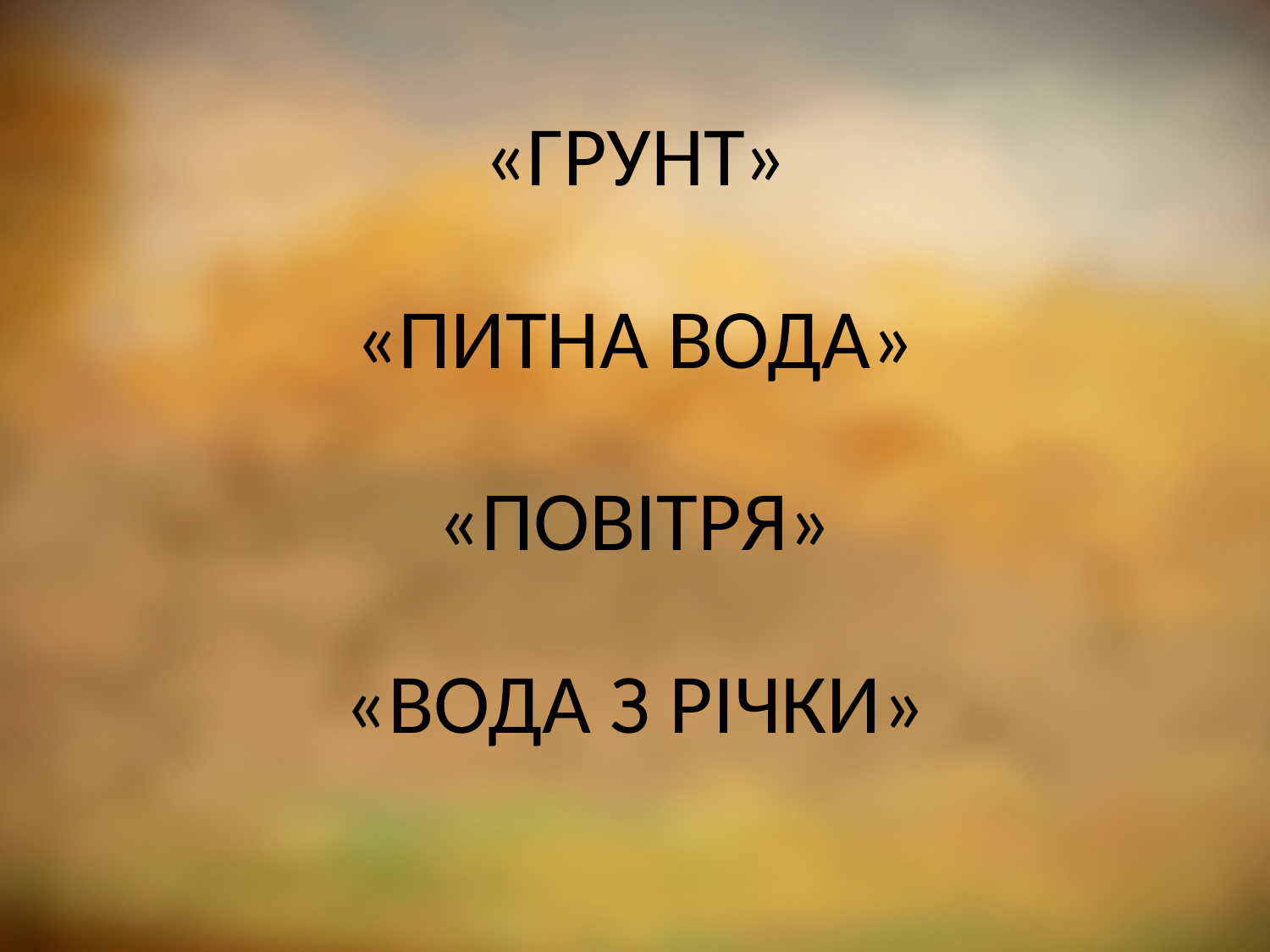

# «ГРУНТ» «ПИТНА ВОДА» «ПОВІТРЯ» «ВОДА З РІЧКИ»